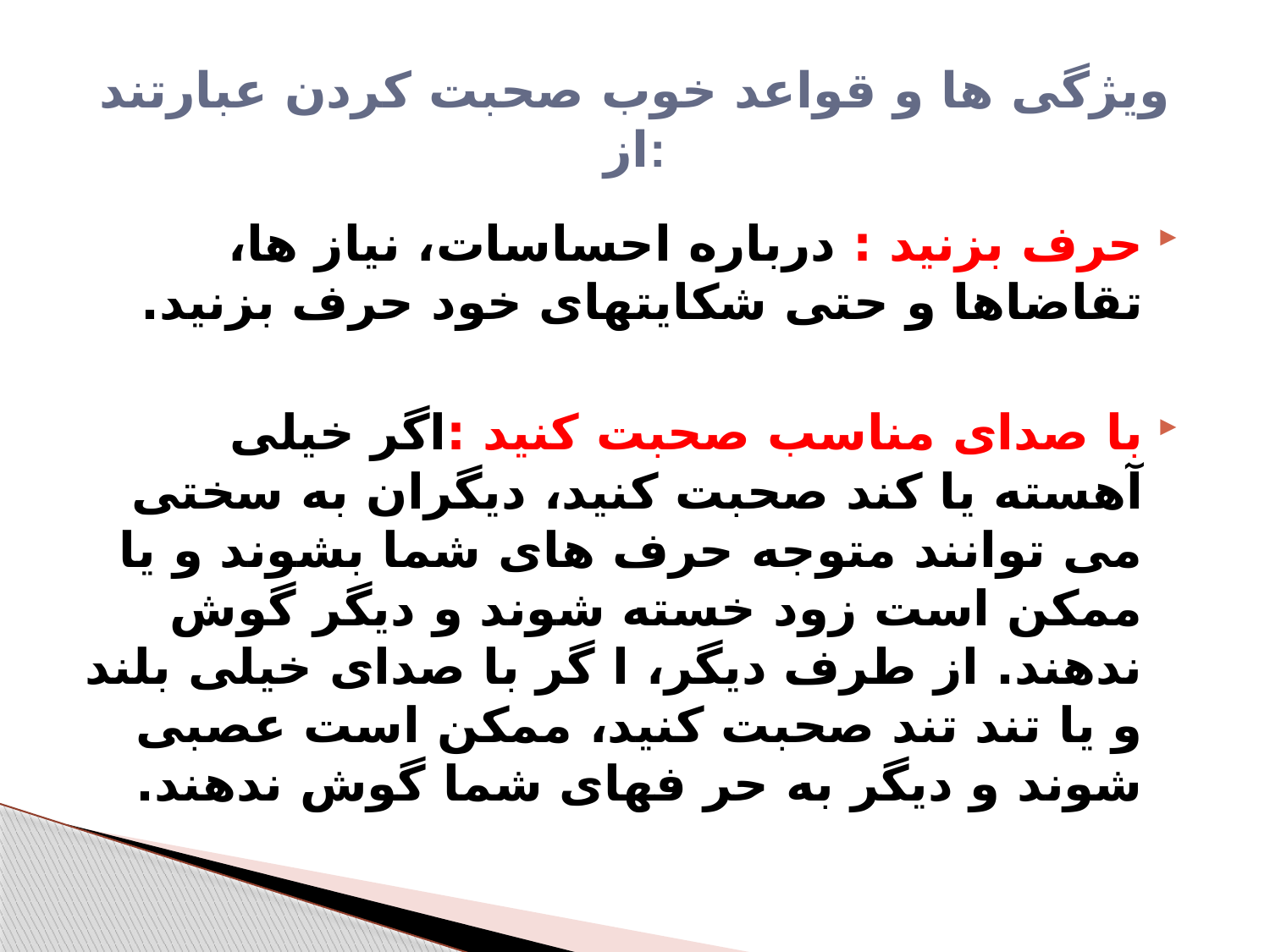

# ویژگی ها و قواعد خوب صحبت کردن عبارتند از:
حرف بزنید : درباره احساسات، نیاز ها، تقاضاها و حتی شکایتهای خود حرف بزنید.

با صدای مناسب صحبت کنید :اگر خیلی آهسته یا کند صحبت کنید، دیگران به سختی می توانند متوجه حرف های شما بشوند و یا ممکن است زود خسته شوند و دیگر گوش ندهند. از طرف دیگر، ا گر با صدای خیلی بلند و یا تند تند صحبت کنید، ممکن است عصبی شوند و دیگر به حر فهای شما گوش ندهند.